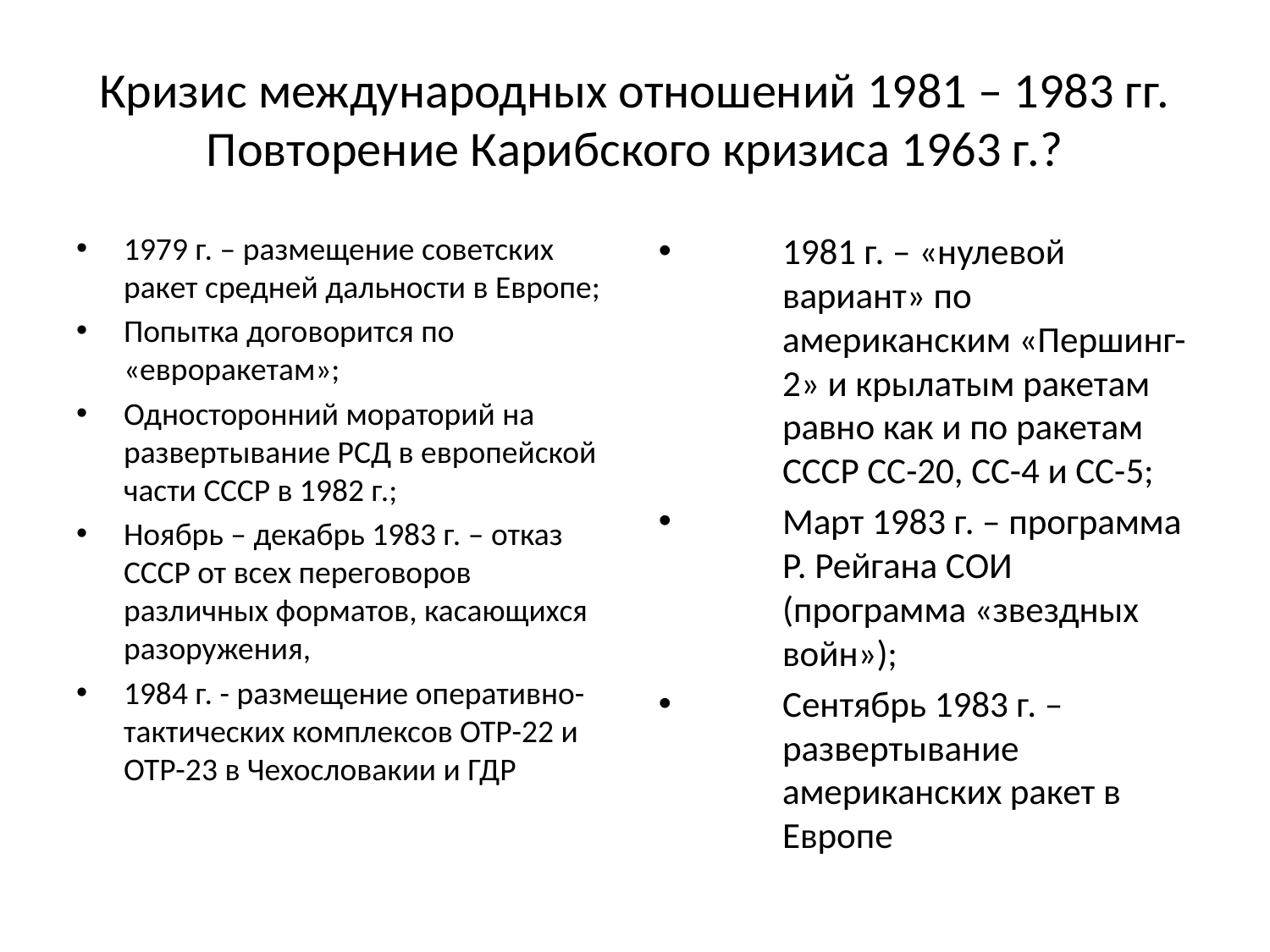

Кризис международных отношений 1981 – 1983 гг.
Повторение Карибского кризиса 1963 г.?
1979 г. – размещение советских ракет средней дальности в Европе;
Попытка договорится по «евроракетам»;
Односторонний мораторий на развертывание РСД в европейской части СССР в 1982 г.;
Ноябрь – декабрь 1983 г. – отказ СССР от всех переговоров различных форматов, касающихся разоружения,
1984 г. - размещение оперативно-тактических комплексов ОТР-22 и ОТР-23 в Чехословакии и ГДР
1981 г. – «нулевой вариант» по американским «Першинг-2» и крылатым ракетам равно как и по ракетам СССР СС-20, СС-4 и СС-5;
Март 1983 г. – программа Р. Рейгана СОИ (программа «звездных войн»);
Сентябрь 1983 г. – развертывание американских ракет в Европе